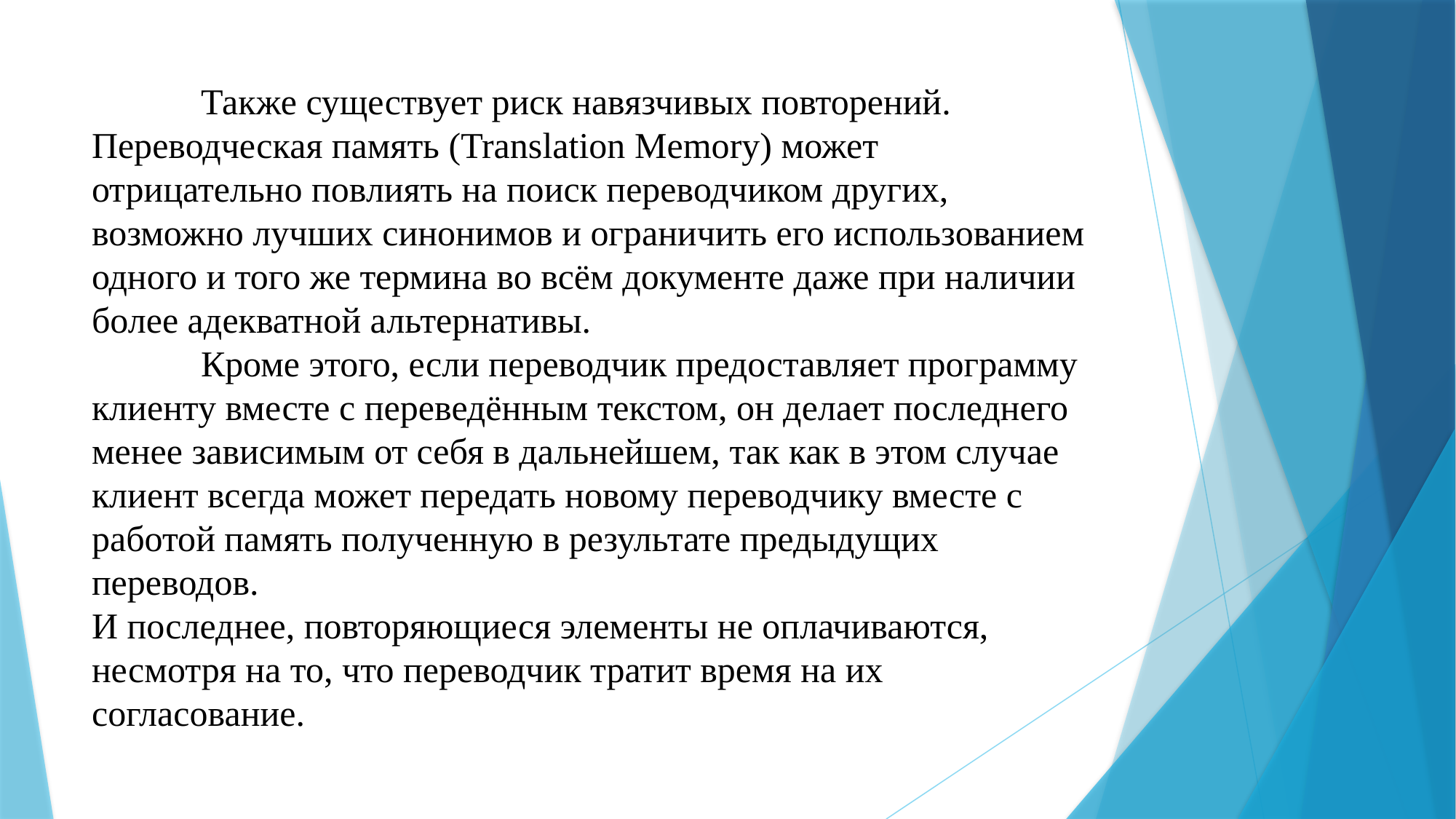

# Также существует риск навязчивых повторений. Переводческая память (Translation Memory) может отрицательно повлиять на поиск переводчиком других, возможно лучших синонимов и ограничить его использованием одного и того же термина во всём документе даже при наличии более адекватной альтернативы. Кроме этого, если переводчик предоставляет программу клиенту вместе с переведённым текстом, он делает последнего менее зависимым от себя в дальнейшем, так как в этом случае клиент всегда может передать новому переводчику вместе с работой память полученную в результате предыдущих переводов. И последнее, повторяющиеся элементы не оплачиваются, несмотря на то, что переводчик тратит время на их согласование.